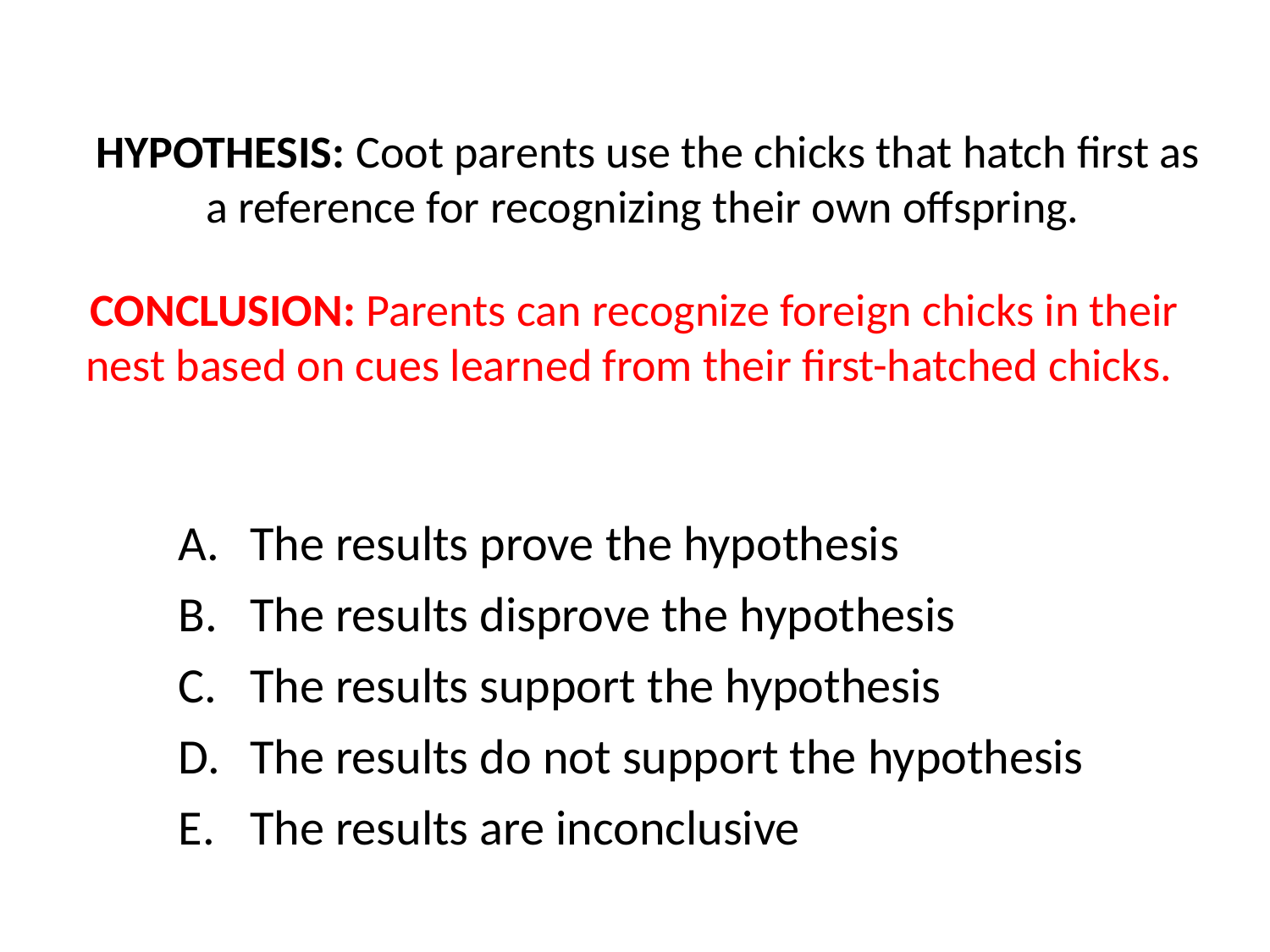

HYPOTHESIS: Coot parents use the chicks that hatch first as a reference for recognizing their own offspring.
CONCLUSION: Parents can recognize foreign chicks in their nest based on cues learned from their first-hatched chicks.
The results prove the hypothesis
The results disprove the hypothesis
The results support the hypothesis
The results do not support the hypothesis
The results are inconclusive